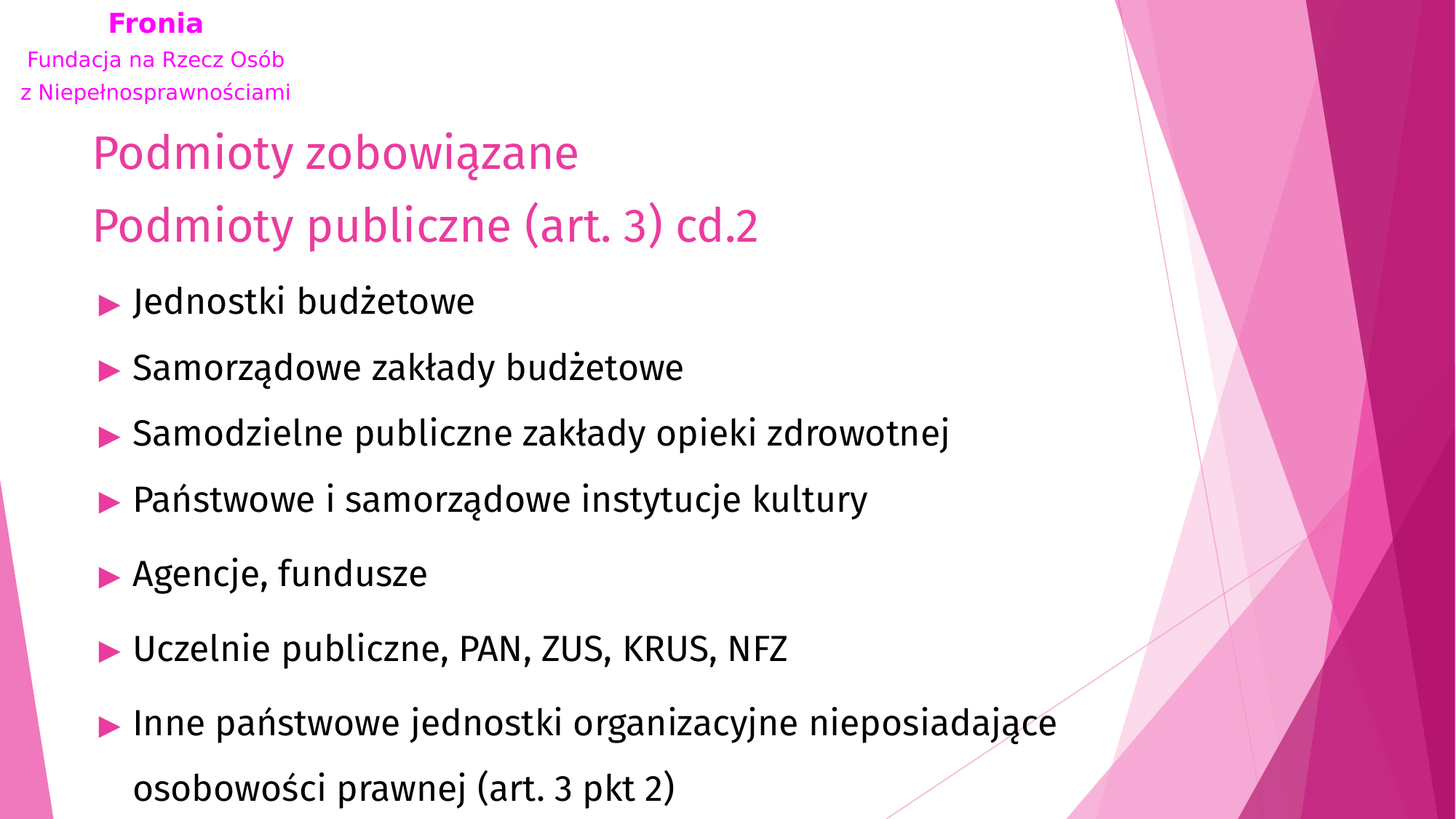

# Podmioty zobowiązane Podmioty publiczne (art. 3) cd.2
Jednostki budżetowe
Samorządowe zakłady budżetowe
Samodzielne publiczne zakłady opieki zdrowotnej
Państwowe i samorządowe instytucje kultury
Agencje, fundusze
Uczelnie publiczne, PAN, ZUS, KRUS, NFZ
Inne państwowe jednostki organizacyjne nieposiadające osobowości prawnej (art. 3 pkt 2)